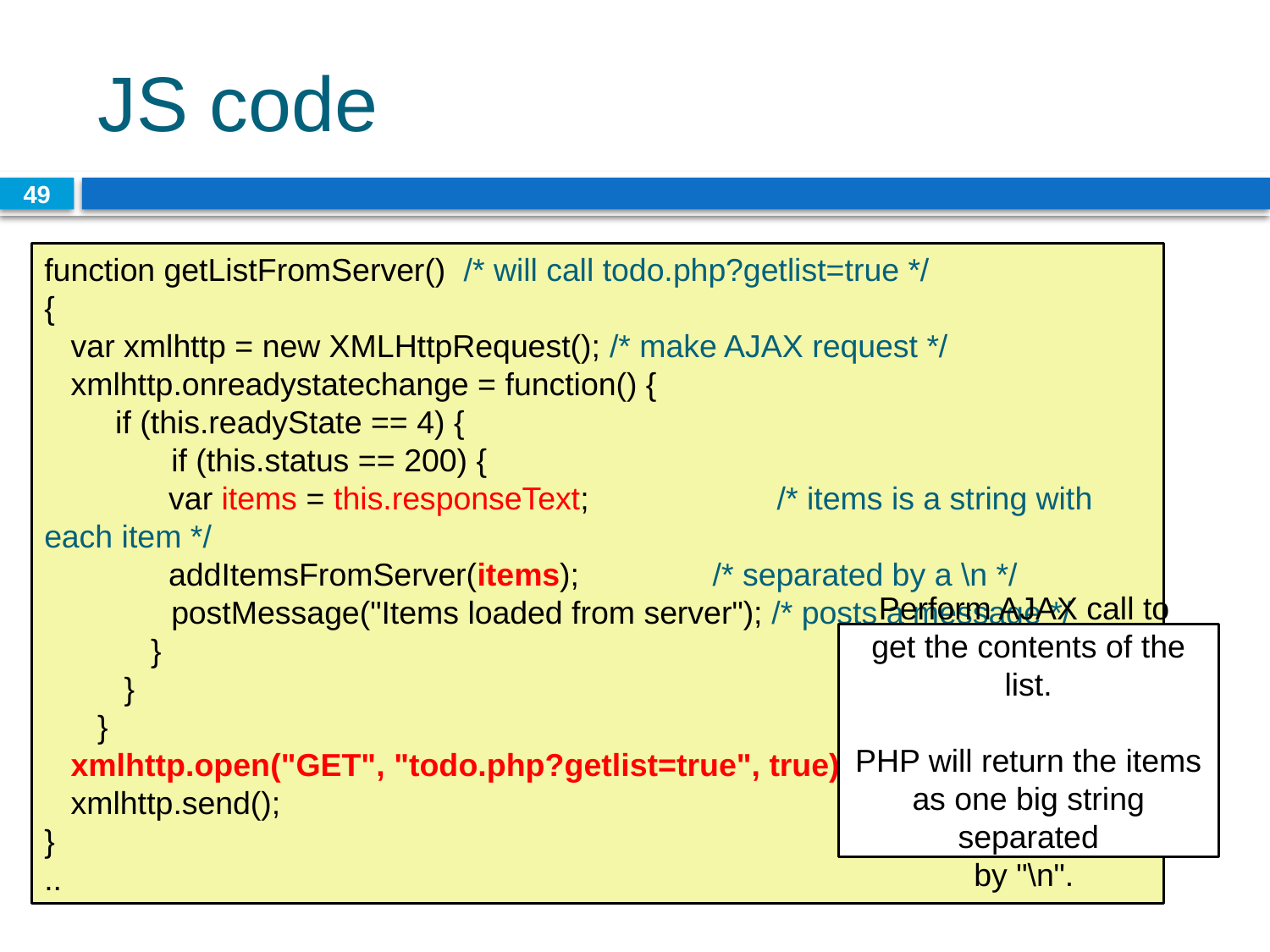

# JS code
49
function getListFromServer()  /* will call todo.php?getlist=true */
{
   var xmlhttp = new XMLHttpRequest(); /* make AJAX request */
   xmlhttp.onreadystatechange = function() {
        if (this.readyState == 4) {
	if (this.status == 200) {
              var items = this.responseText; 	           /* items is a string with each item */
              addItemsFromServer(items);               /* separated by a \n */
	postMessage("Items loaded from server"); /* posts a message */
            }
         }
      }
   xmlhttp.open("GET", "todo.php?getlist=true", true);
   xmlhttp.send();
}
..
Perform AJAX call to
get the contents of the list.

PHP will return the items as one big string separated
by "\n".
EECS1012